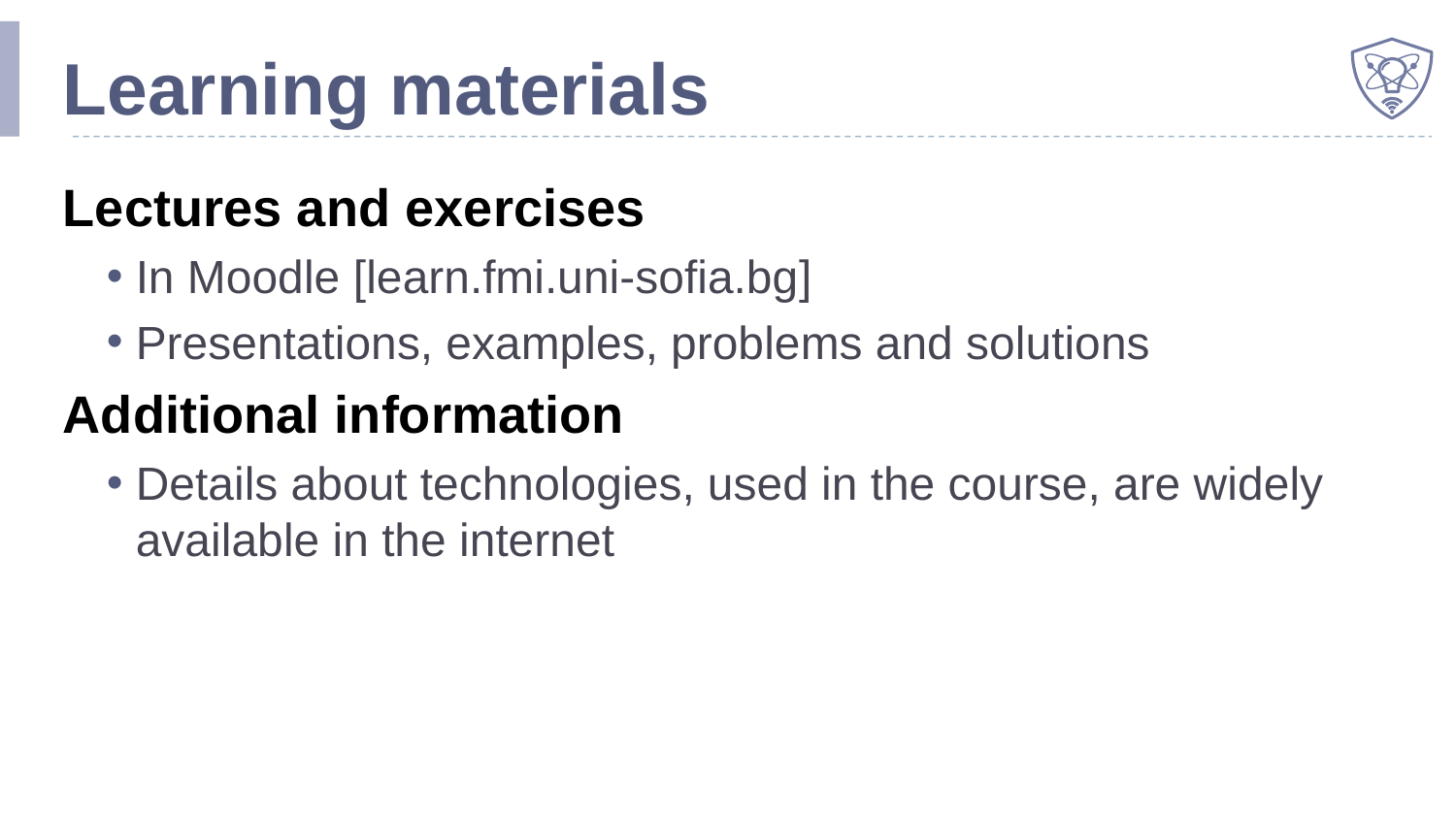

# Learning materials
Lectures and exercises
In Moodle [learn.fmi.uni-sofia.bg]
Presentations, examples, problems and solutions
Additional information
Details about technologies, used in the course, are widely available in the internet